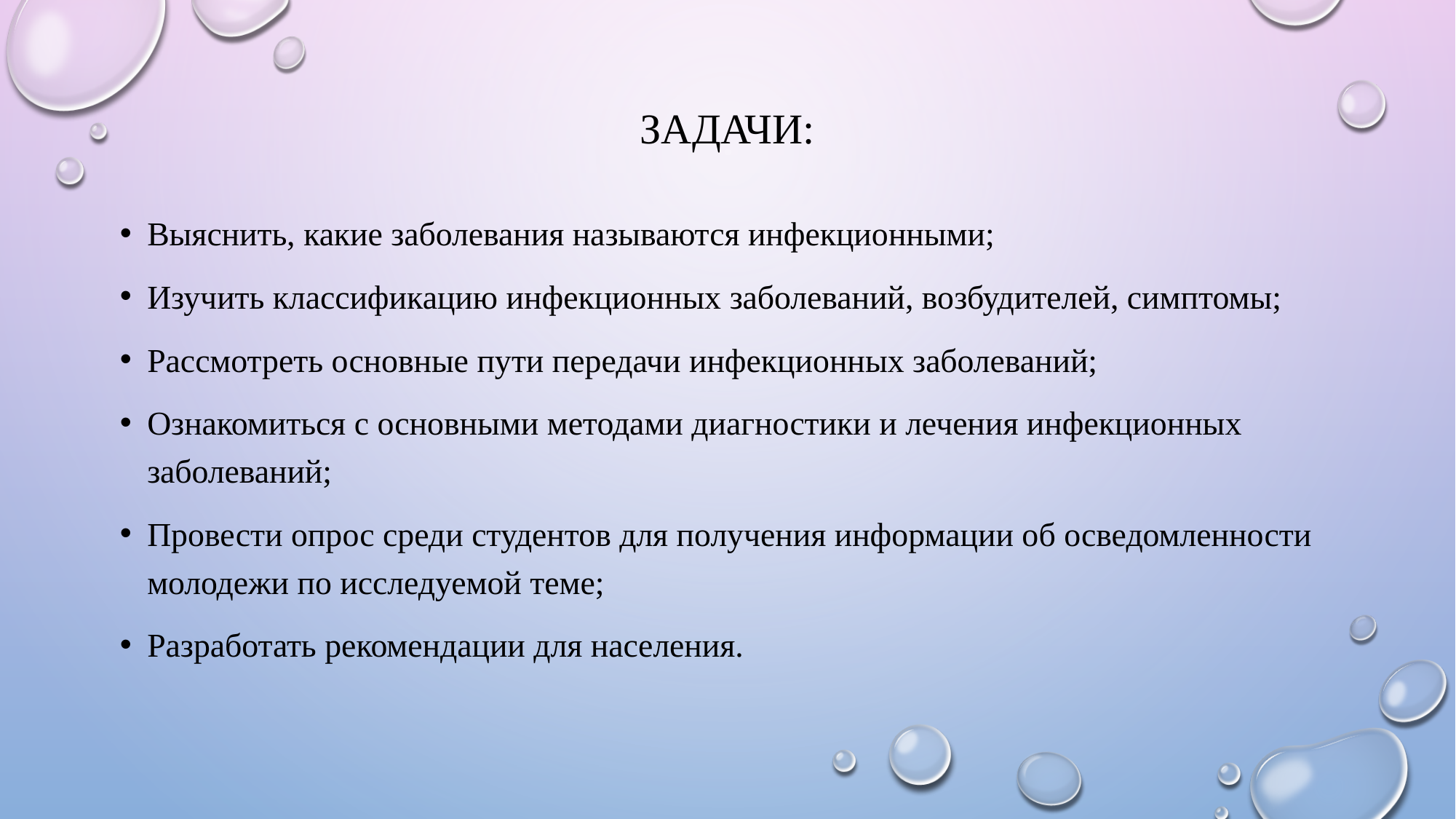

# Задачи:
Выяснить, какие заболевания называются инфекционными;
Изучить классификацию инфекционных заболеваний, возбудителей, симптомы;
Рассмотреть основные пути передачи инфекционных заболеваний;
Ознакомиться с основными методами диагностики и лечения инфекционных заболеваний;
Провести опрос среди студентов для получения информации об осведомленности молодежи по исследуемой теме;
Разработать рекомендации для населения.